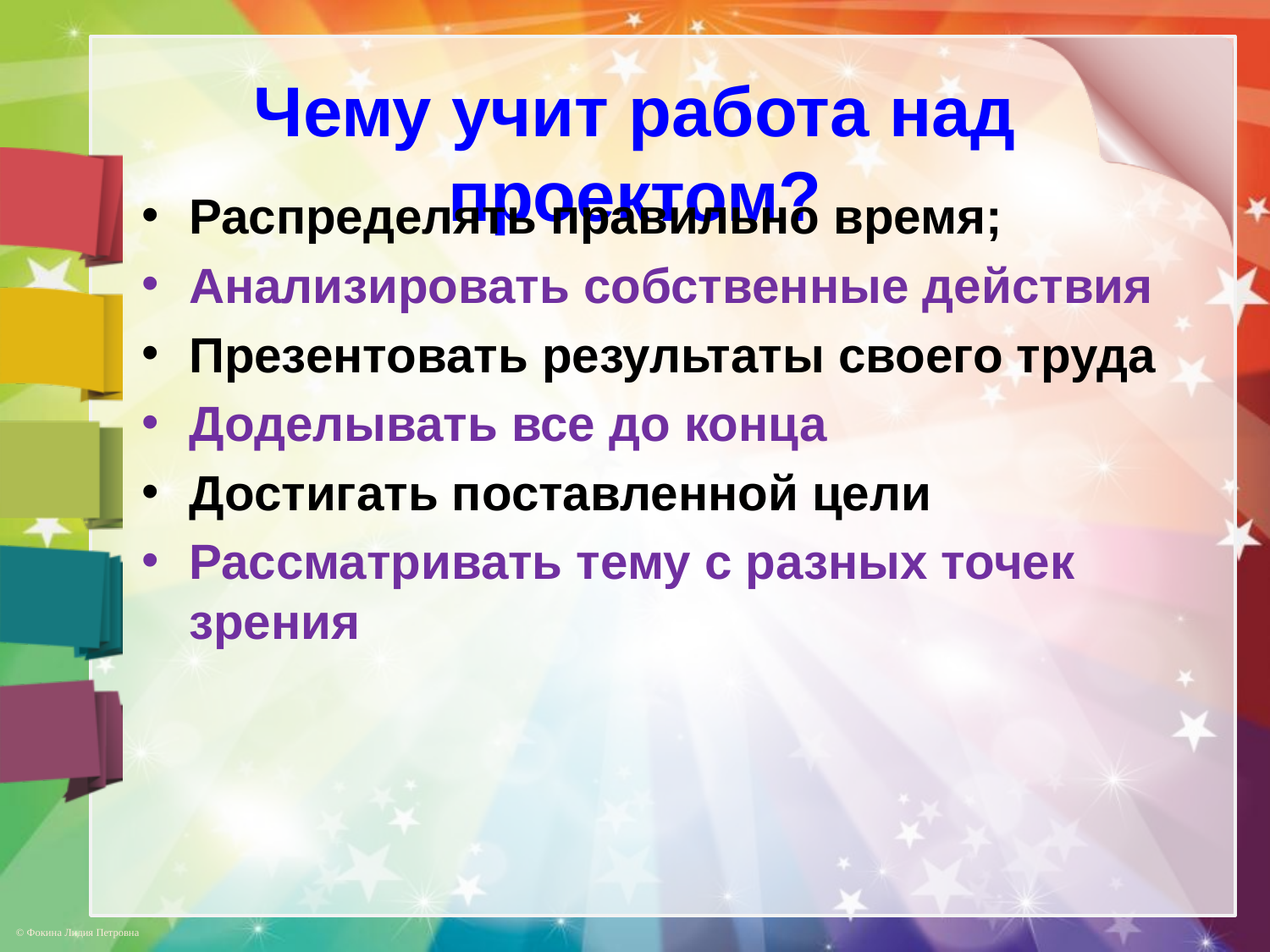

# Чему учит работа над проектом?
Распределять правильно время;
Анализировать собственные действия
Презентовать результаты своего труда
Доделывать все до конца
Достигать поставленной цели
Рассматривать тему с разных точек зрения